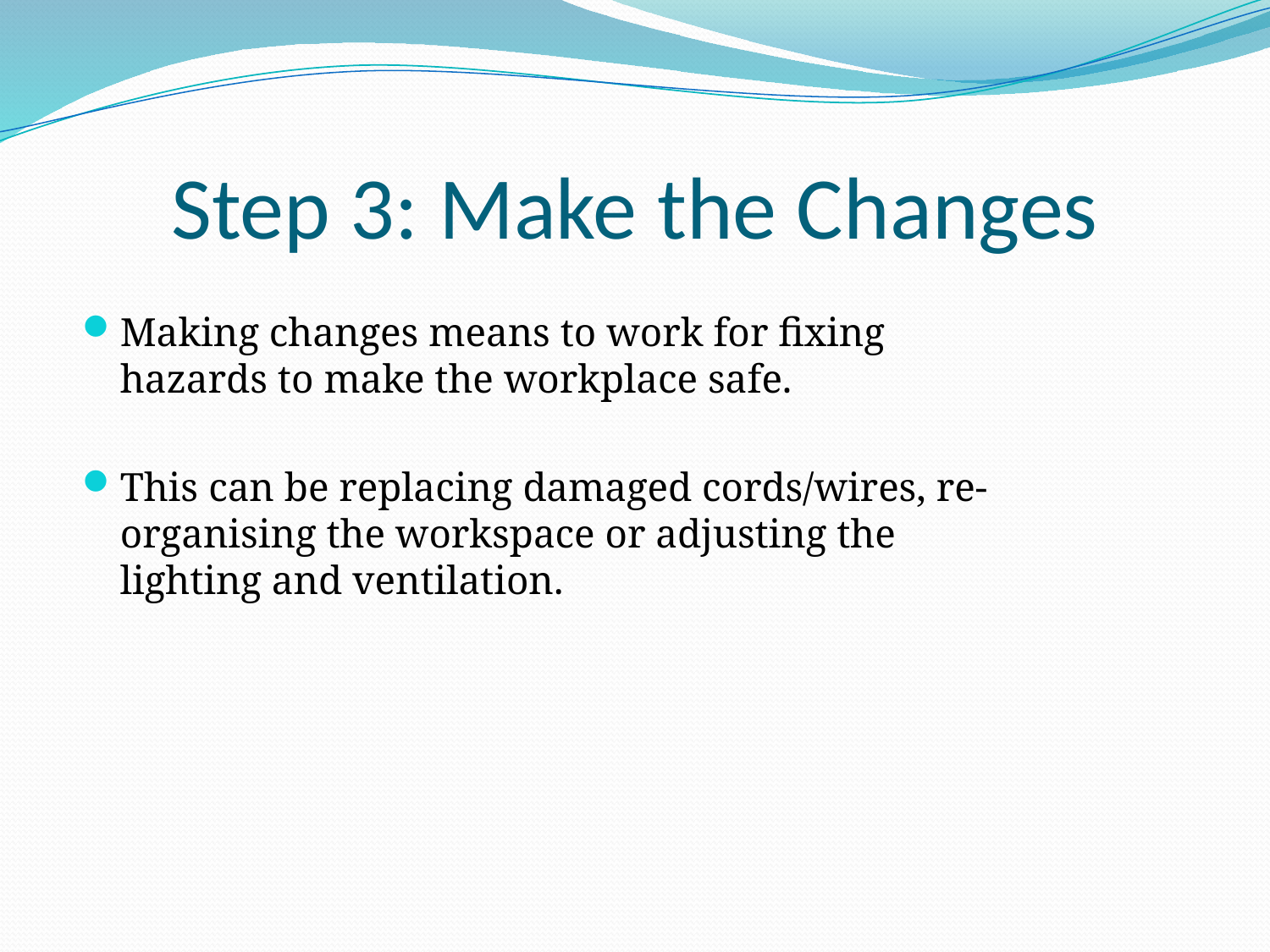

# Step 3: Make the Changes
Making changes means to work for fixing hazards to make the workplace safe.

This can be replacing damaged cords/wires, re-organising the workspace or adjusting the lighting and ventilation.